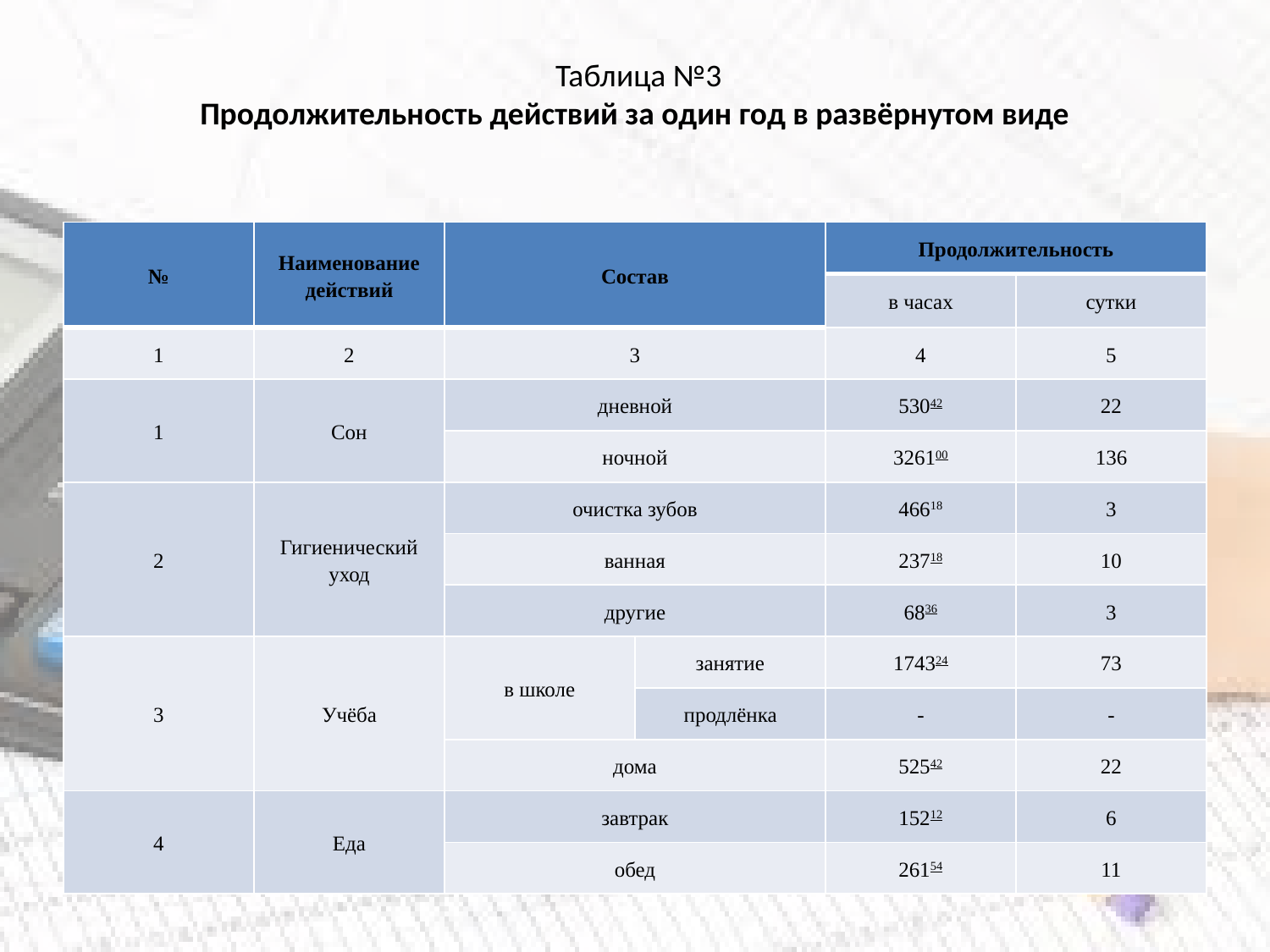

# Таблица №3 Продолжительность действий за один год в развёрнутом виде
| № | Наименование действий | Состав |  | Продолжительность |  |
| --- | --- | --- | --- | --- | --- |
|  |  |  |  | в часах | сутки |
| 1 | 2 | 3 |  | 4 | 5 |
| 1 | Сон | дневной |  | 53042 | 22 |
|  |  | ночной |  | 326100 | 136 |
| 2 | Гигиенический уход | очистка зубов |  | 46618 | 3 |
|  |  | ванная |  | 23718 | 10 |
|  |  | другие |  | 6836 | 3 |
| 3 | Учёба | в школе | занятие | 174324 | 73 |
|  |  |  | продлёнка | - | - |
|  |  | дома |  | 52542 | 22 |
| 4 | Еда | завтрак |  | 15212 | 6 |
|  |  | обед |  | 26154 | 11 |